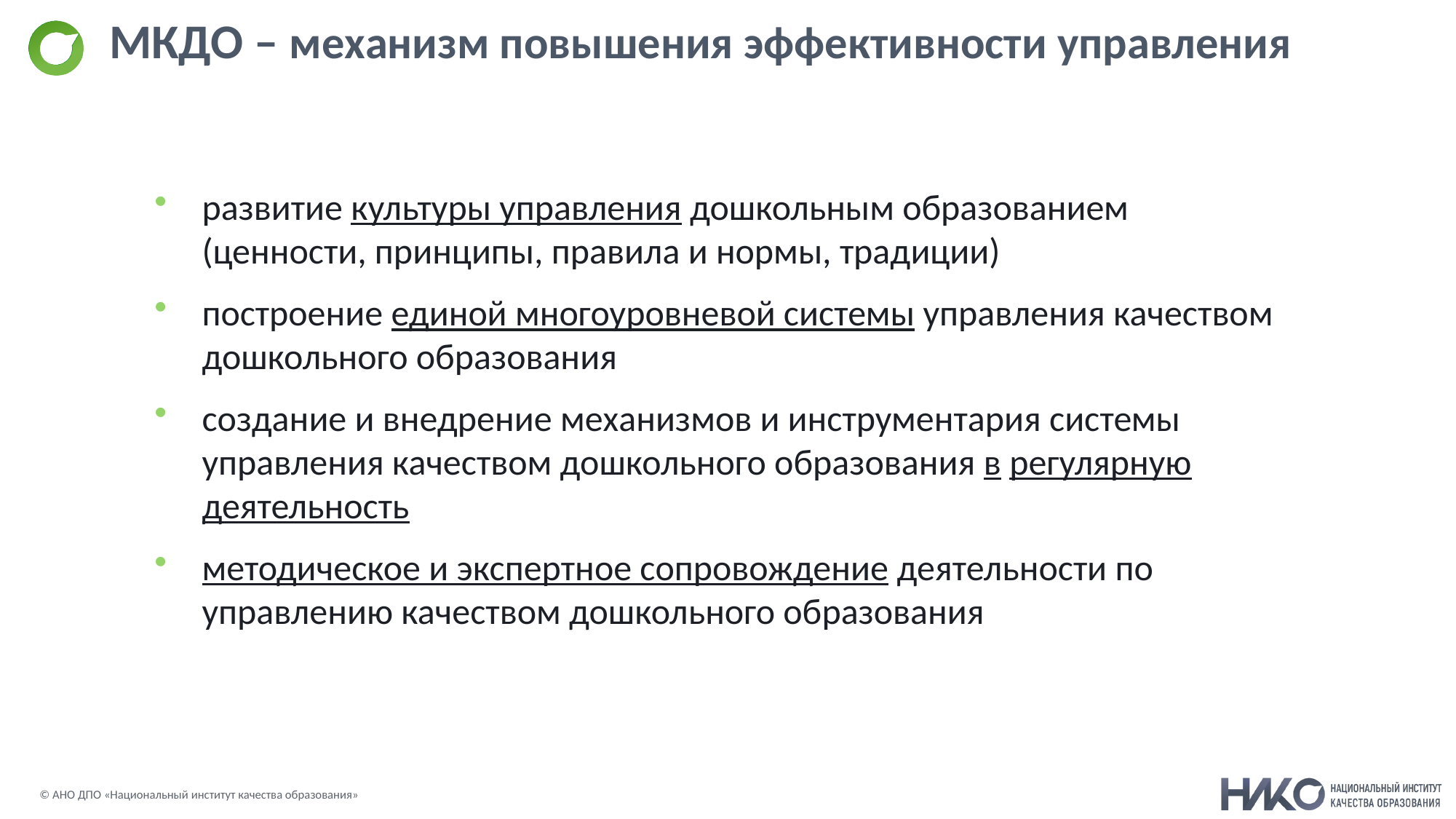

# МКДО – механизм повышения эффективности управления
развитие культуры управления дошкольным образованием
(ценности, принципы, правила и нормы, традиции)
построение единой многоуровневой системы управления качеством дошкольного образования
создание и внедрение механизмов и инструментария системы управления качеством дошкольного образования в регулярную деятельность
методическое и экспертное сопровождение деятельности по управлению качеством дошкольного образования